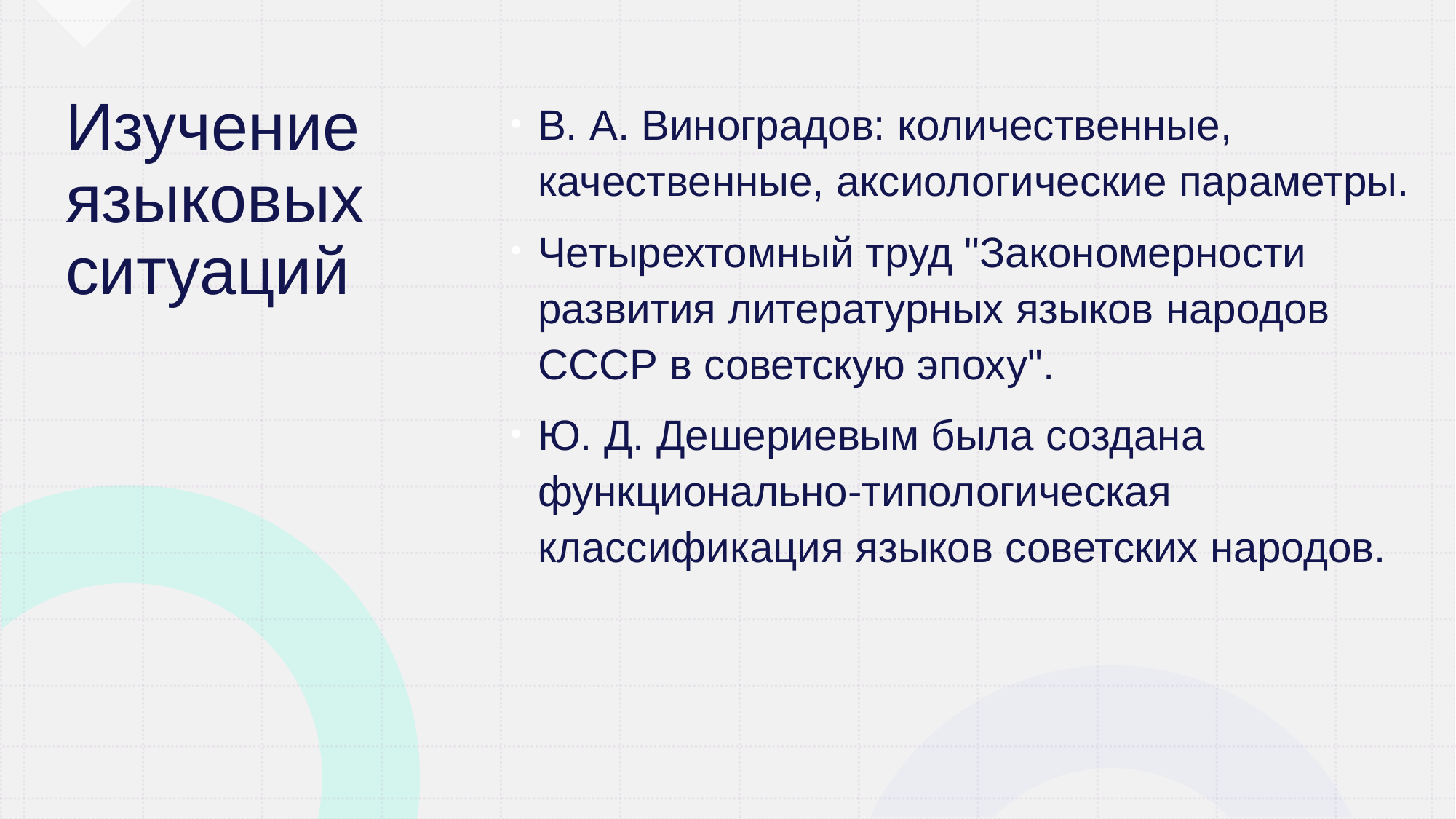

# Изучение языковых ситуаций
В. А. Виноградов: количественные, качественные, аксиологические параметры.
Четырехтомный труд "Закономерности развития литературных языков народов СССР в советскую эпоху".
Ю. Д. Дешериевым была создана функционально-типологическая классификация языков советских народов.